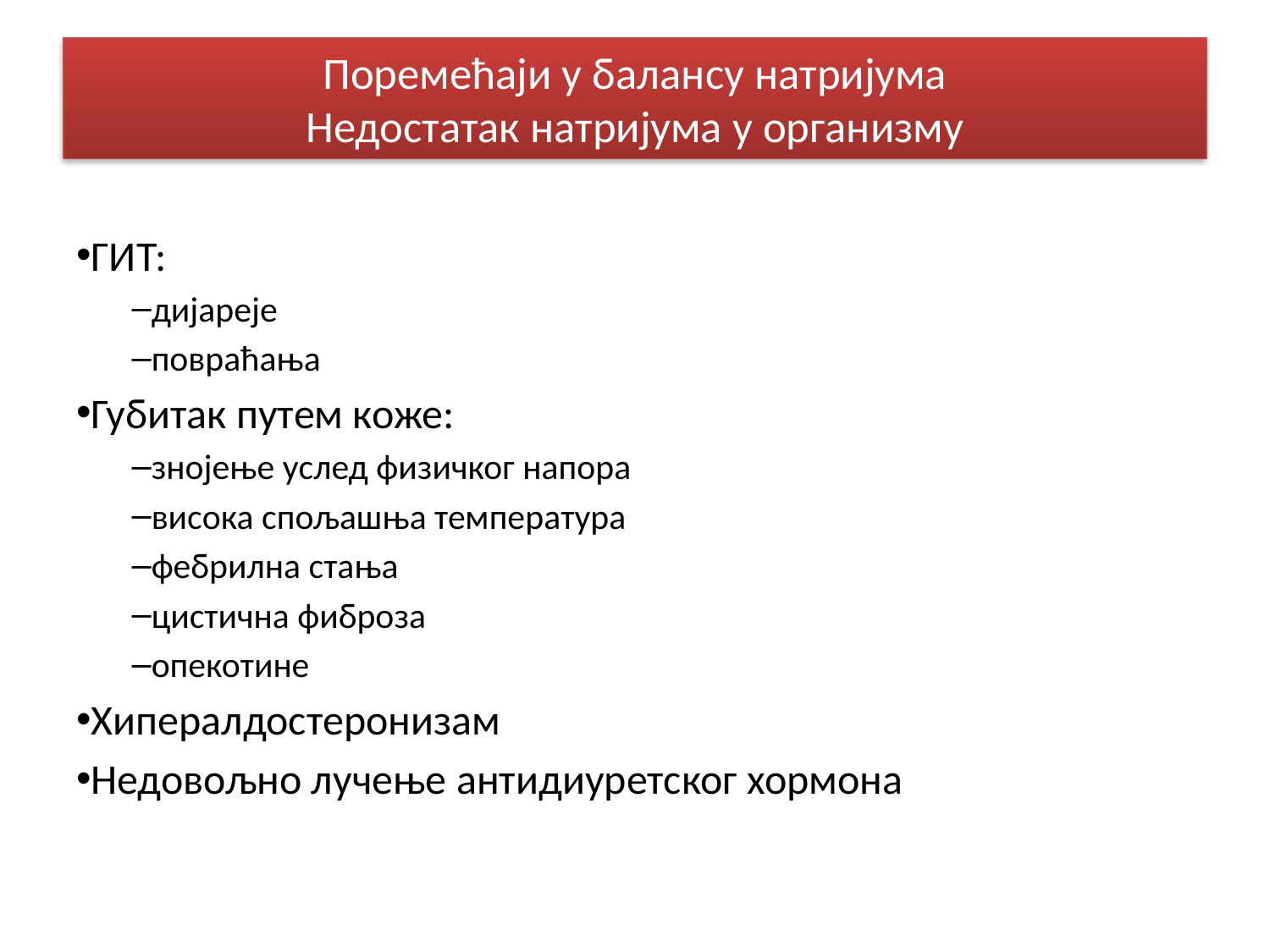

# Поремећаји у балансу натријума Недостатак натријума у организму
ГИТ:
дијареје
повраћања
Губитак путем коже:
знојење услед физичког напора
висока спољашња температура
фебрилна стања
цистична фиброза
опекотине
Хипералдостеронизам
Недовољно лучење антидиуретског хормона